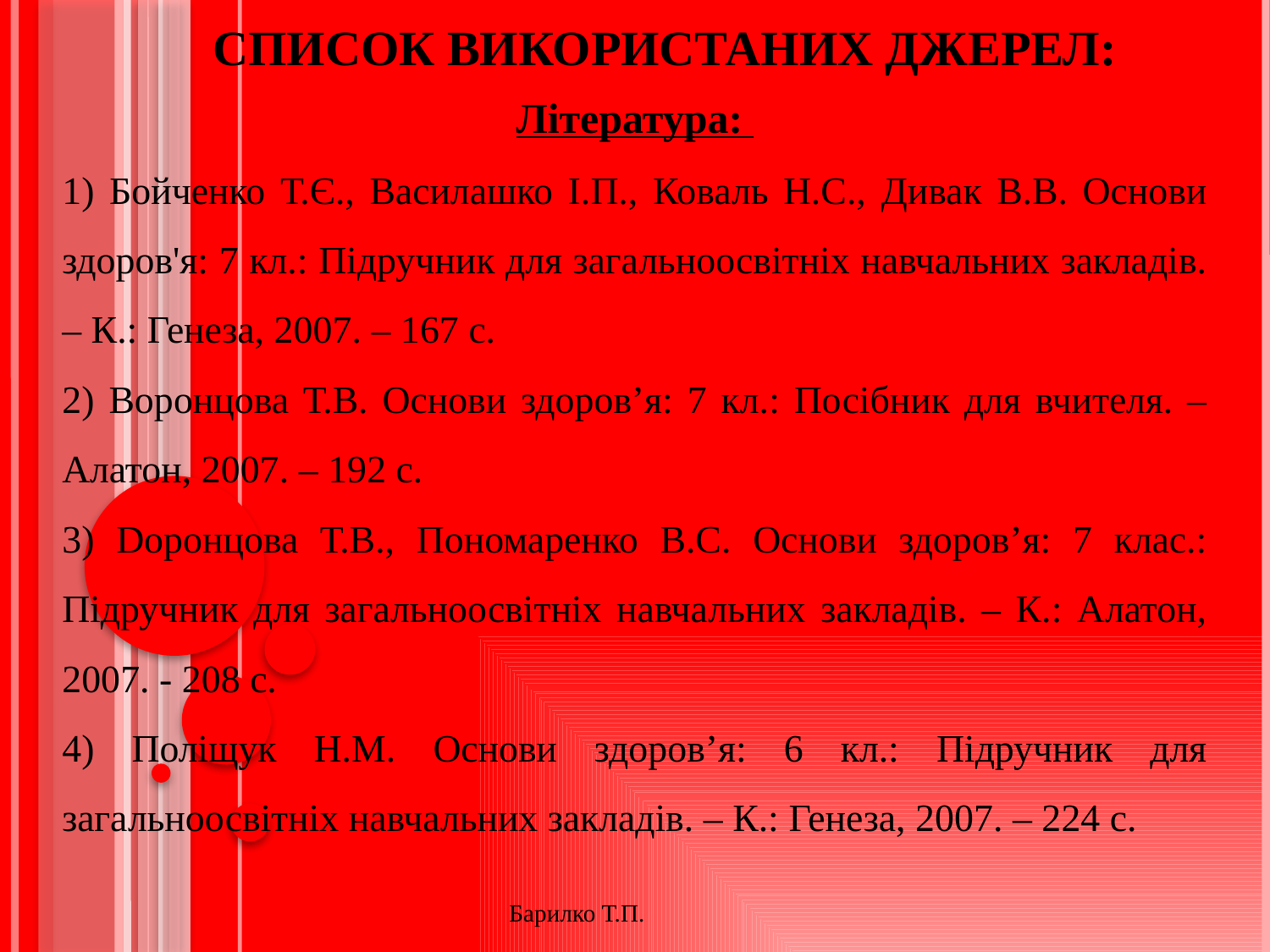

СПИСОК ВИКОРИСТАНИХ ДЖЕРЕЛ:

Література:
1) Бойченко Т.Є., Василашко І.П., Коваль Н.С., Дивак В.В. Основи здоров'я: 7 кл.: Підручник для загальноосвітніх навчальних закладів. – К.: Генеза, 2007. – 167 с.
2) Воронцова Т.В. Основи здоров’я: 7 кл.: Посібник для вчителя. – Алатон, 2007. – 192 с.
3) Dоронцова Т.В., Пономаренко В.С. Основи здоров’я: 7 клас.: Підручник для загальноосвітніх навчальних закладів. – К.: Алатон, 2007. - 208 с.
4) Поліщук Н.М. Основи здоров’я: 6 кл.: Підручник для загальноосвітніх навчальних закладів. – К.: Генеза, 2007. – 224 с.

Барилко Т.П.